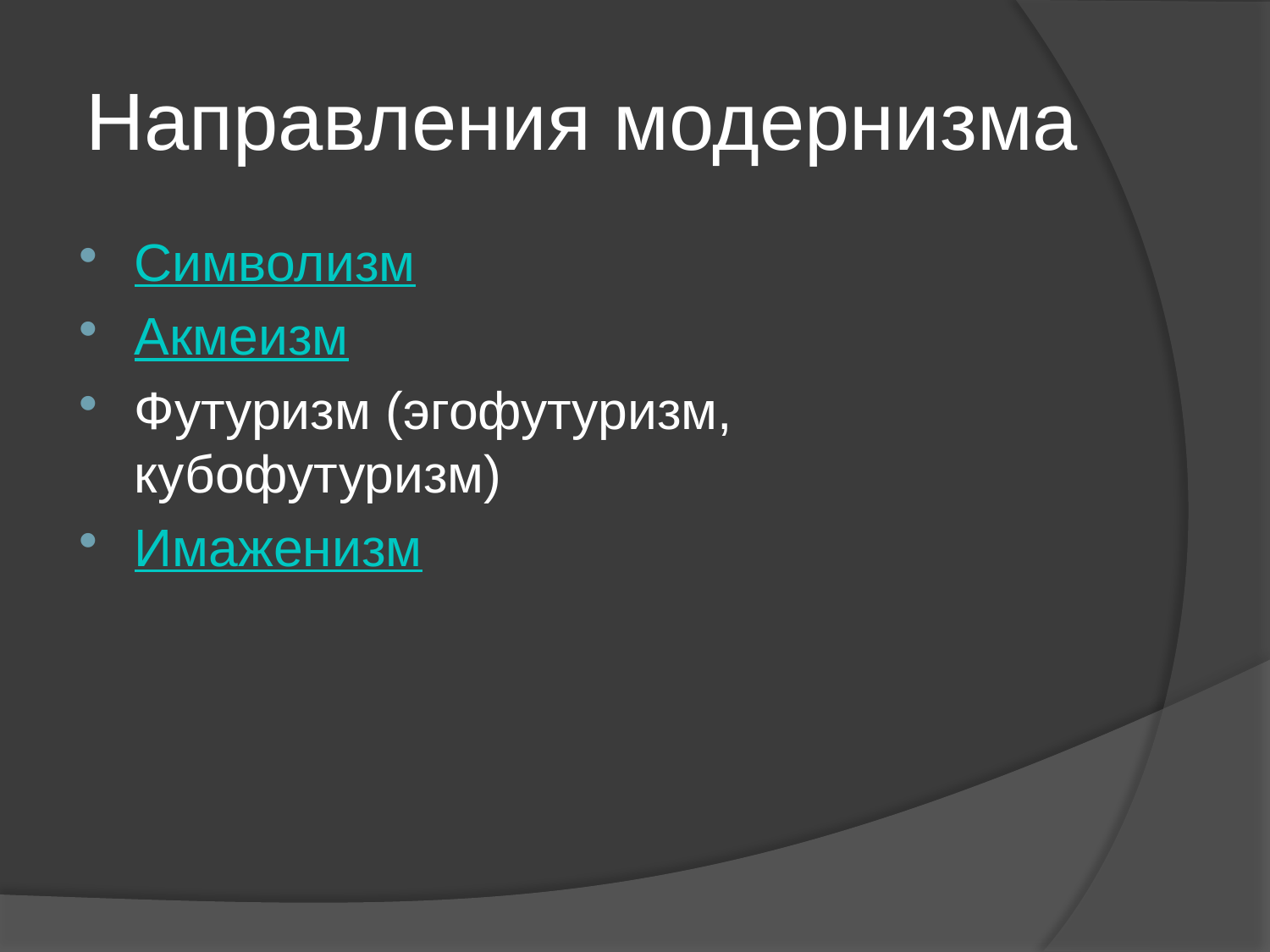

# Направления модернизма
Символизм
Акмеизм
Футуризм (эгофутуризм, кубофутуризм)
Имаженизм